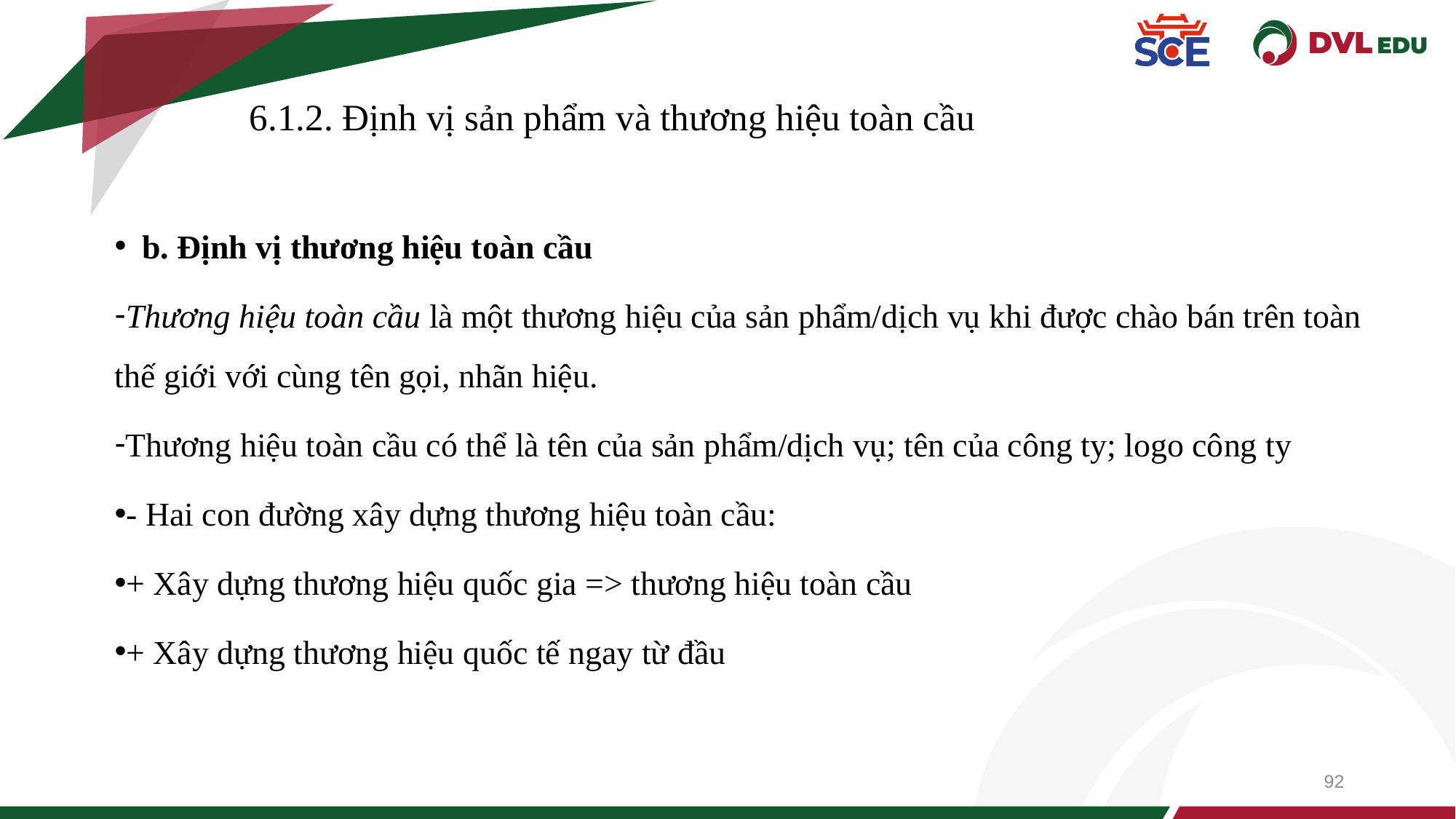

92
6.1.2. Định vị sản phẩm và thương hiệu toàn cầu
b. Định vị thương hiệu toàn cầu
Thương hiệu toàn cầu là một thương hiệu của sản phẩm/dịch vụ khi được chào bán trên toàn thế giới với cùng tên gọi, nhãn hiệu.
Thương hiệu toàn cầu có thể là tên của sản phẩm/dịch vụ; tên của công ty; logo công ty
- Hai con đường xây dựng thương hiệu toàn cầu:
+ Xây dựng thương hiệu quốc gia => thương hiệu toàn cầu
+ Xây dựng thương hiệu quốc tế ngay từ đầu